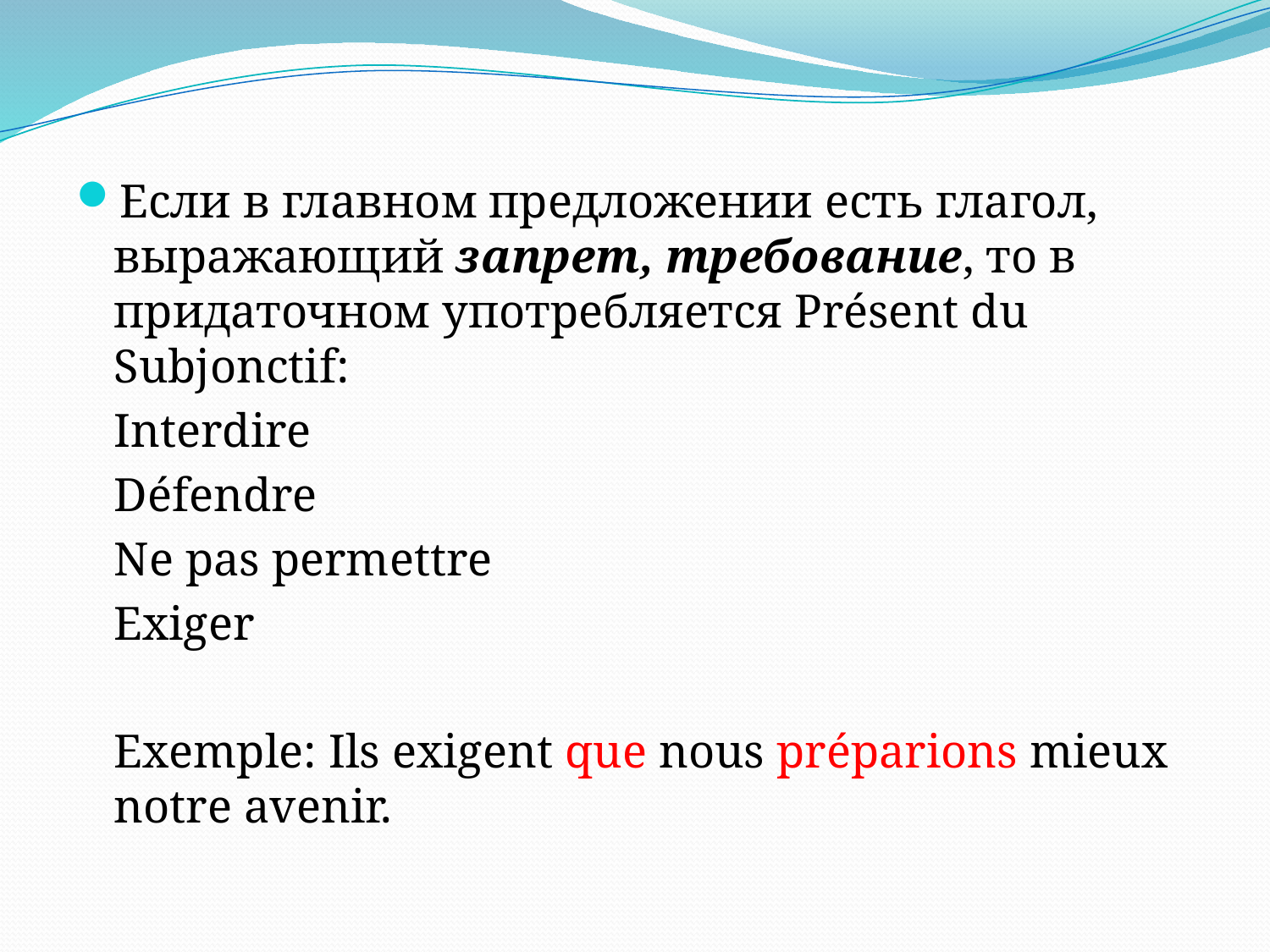

Если в главном предложении есть глагол, выражающий запрет, требование, то в придаточном употребляется Présent du Subjonctif:
	Interdire
	Défendre
	Ne pas permettre
	Exiger

	Exemple: Ils exigent que nous préparions mieux notre avenir.